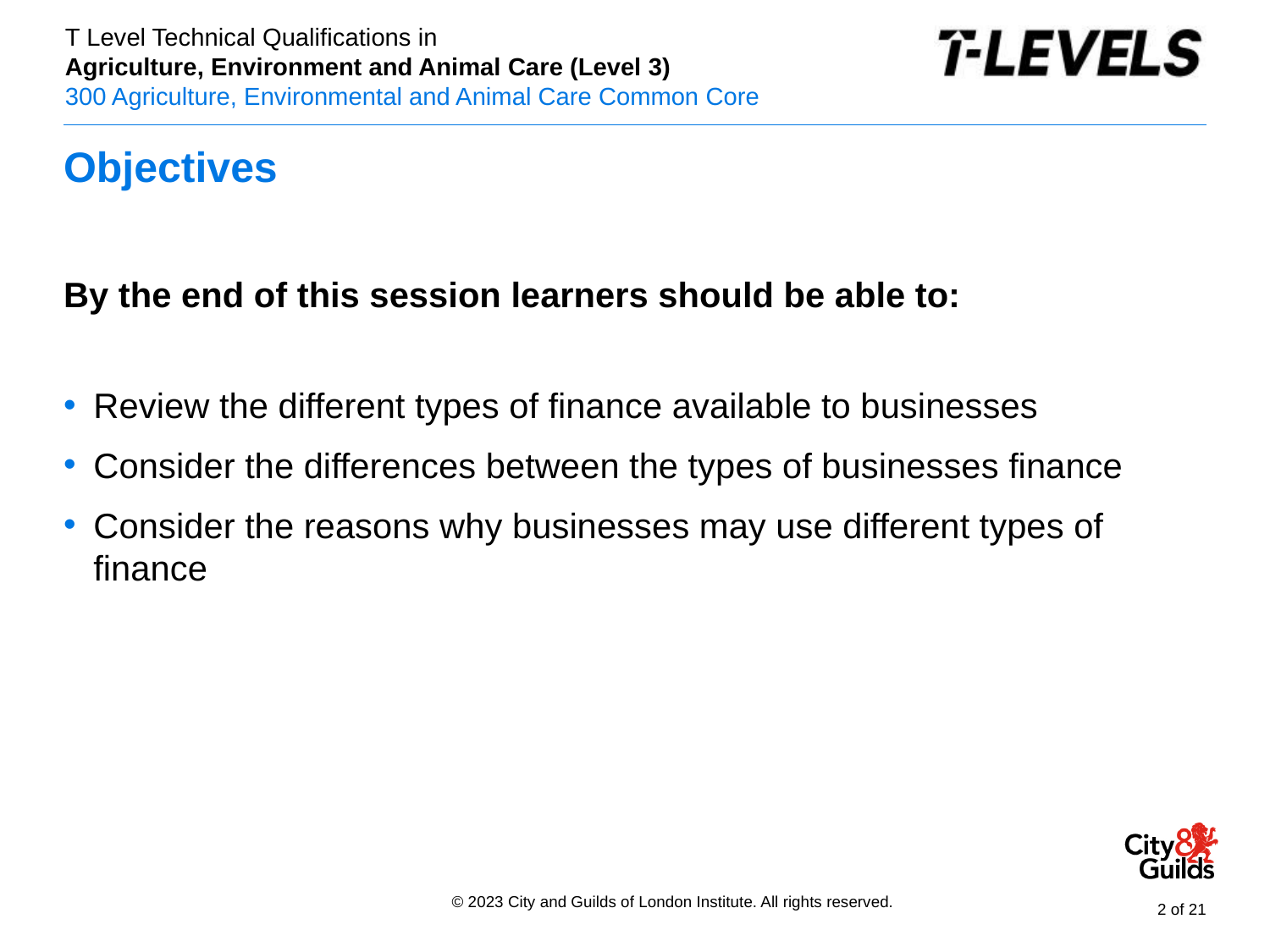

# Objectives
By the end of this session learners should be able to:

Review the different types of finance available to businesses
Consider the differences between the types of businesses finance
Consider the reasons why businesses may use different types of finance